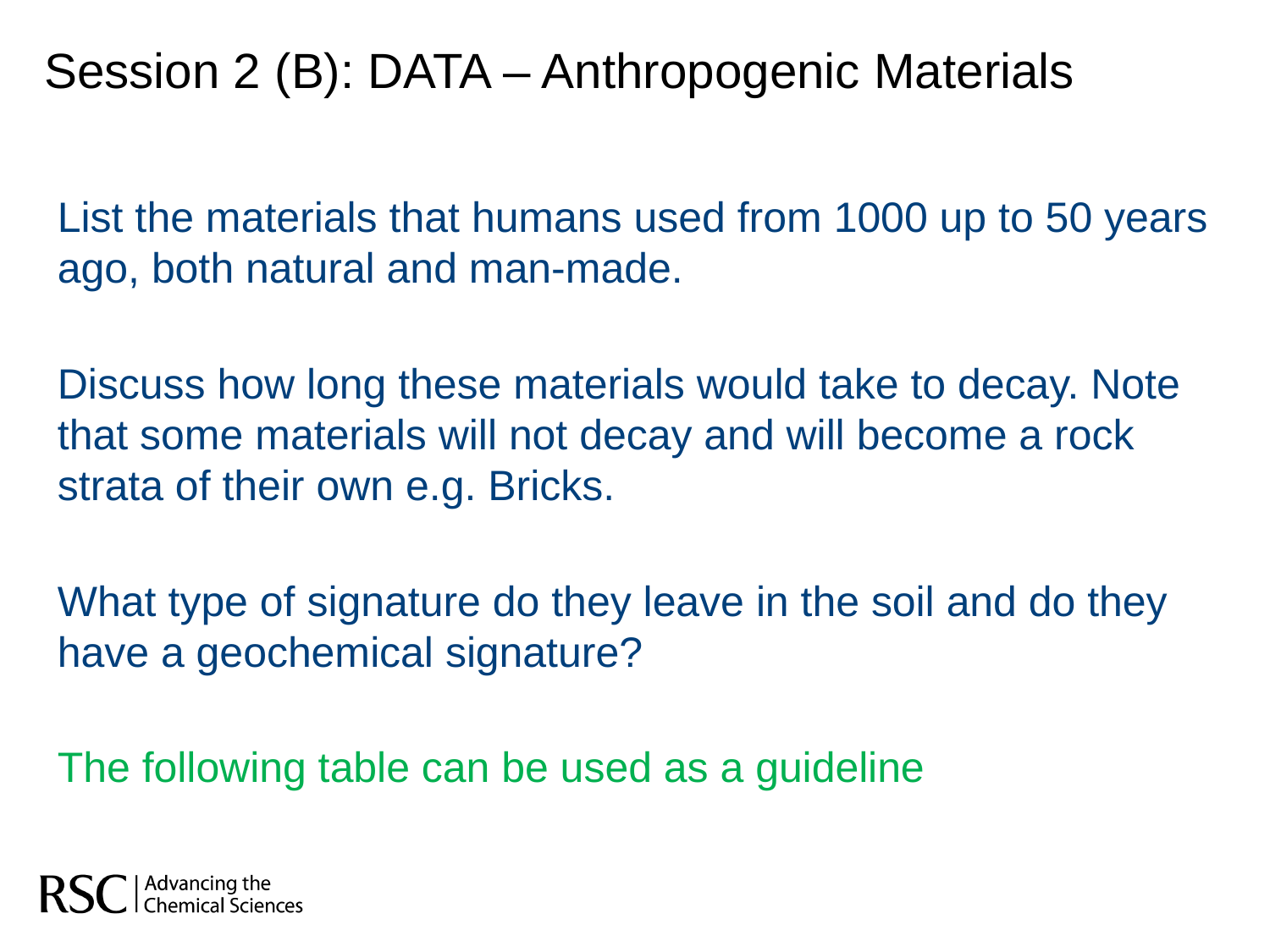

Session 2 (B): DATA – Anthropogenic Materials

List the materials that humans used from 1000 up to 50 years ago, both natural and man-made.

Discuss how long these materials would take to decay. Note that some materials will not decay and will become a rock strata of their own e.g. Bricks.

What type of signature do they leave in the soil and do they have a geochemical signature?

The following table can be used as a guideline